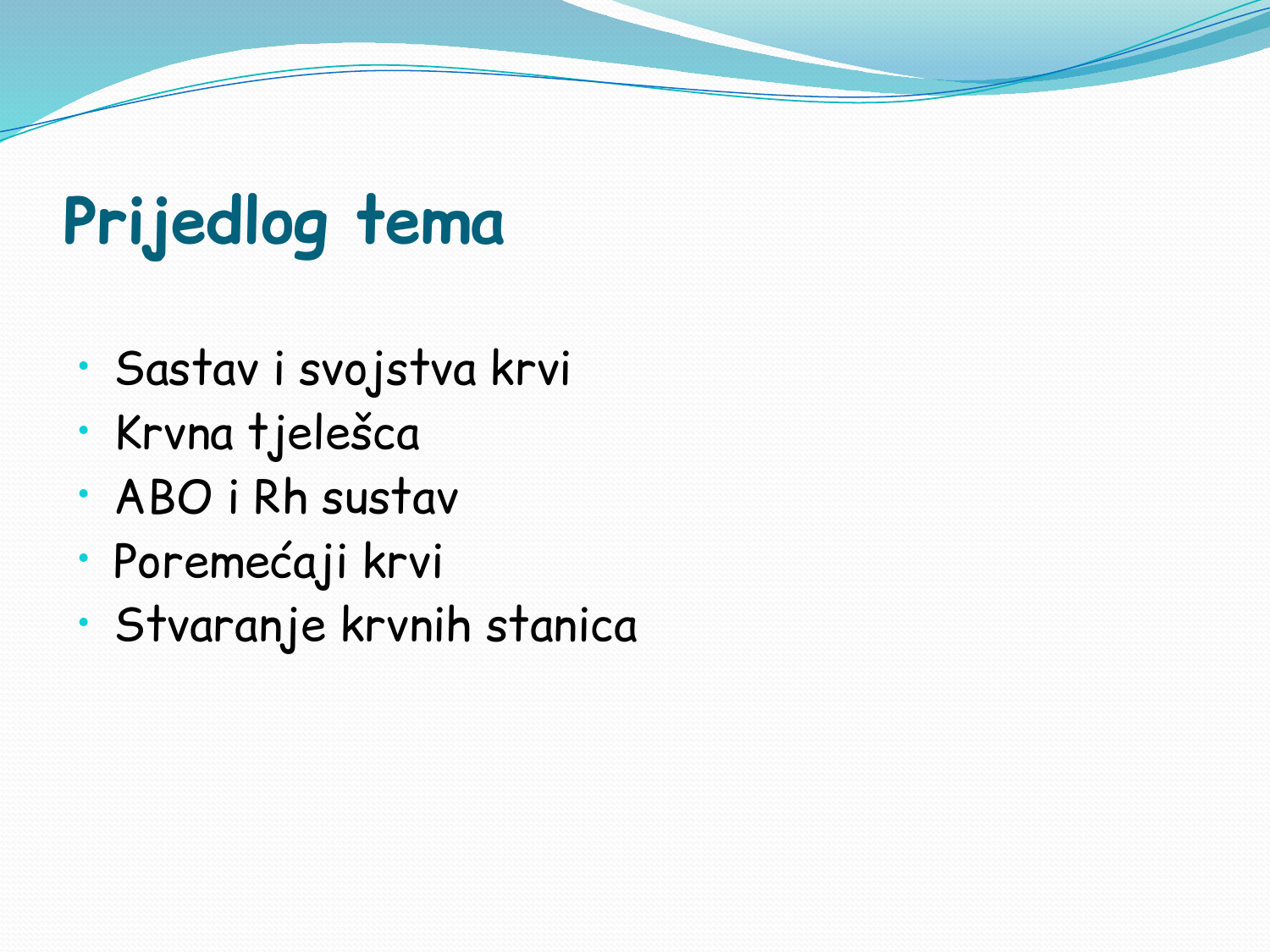

# Prijedlog tema

Sastav i svojstva krvi
Krvna tjelešca
ABO i Rh sustav
Poremećaji krvi
Stvaranje krvnih stanica